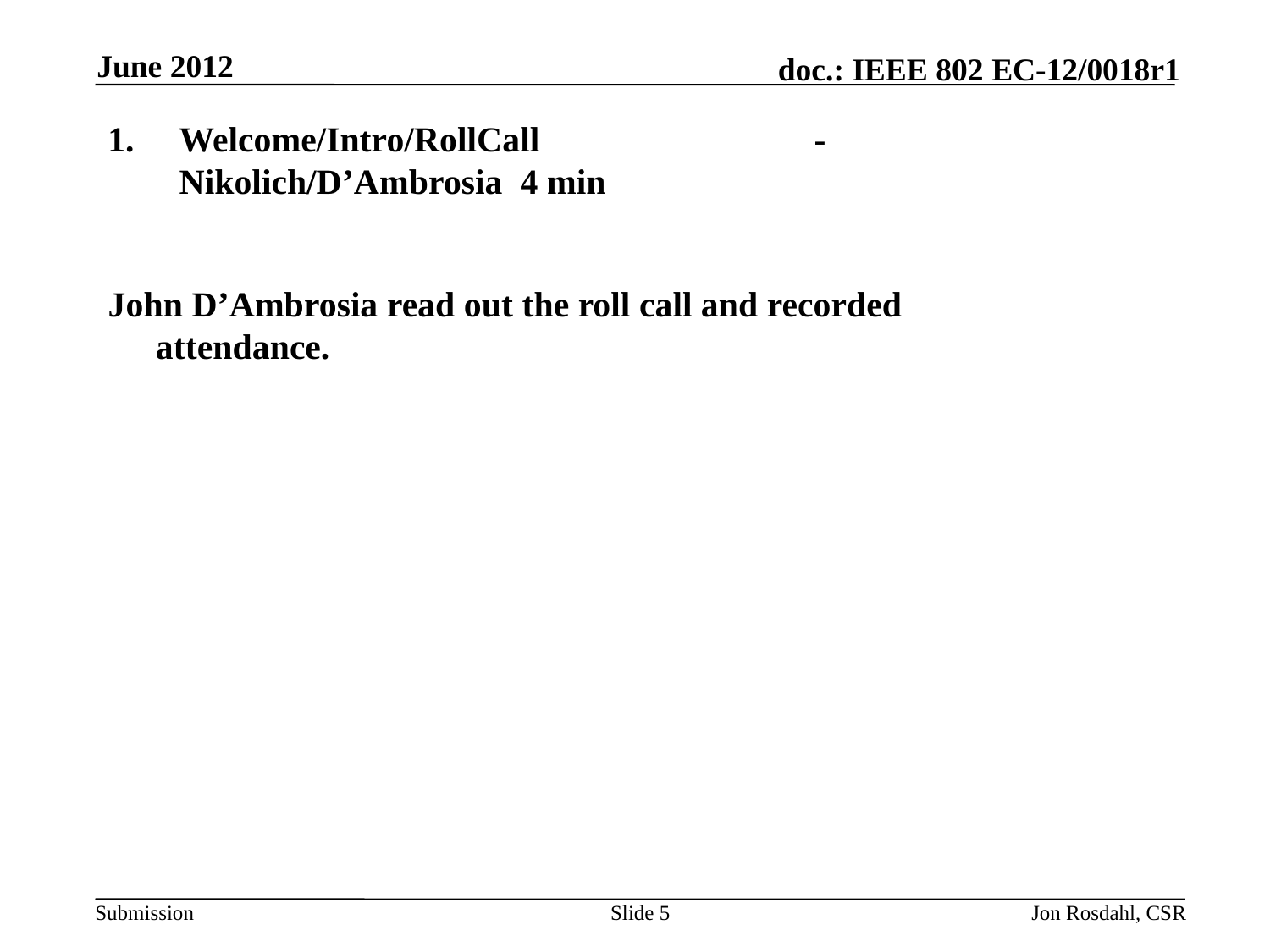

June 2012
# Welcome/Intro/RollCall		   	-  Nikolich/D’Ambrosia  4 min
John D’Ambrosia read out the roll call and recorded attendance.
Slide 5
Jon Rosdahl, CSR